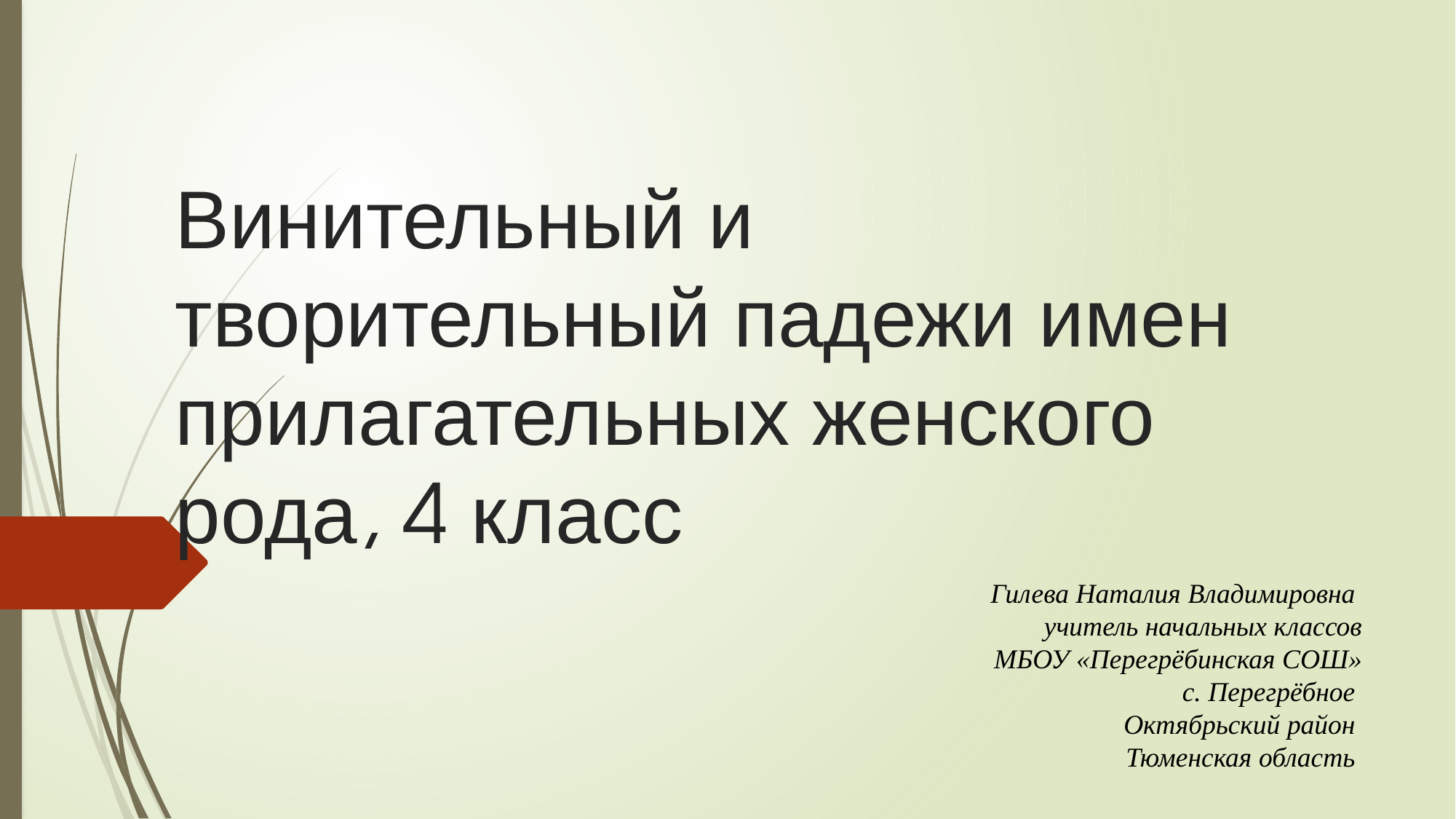

# Винительный и творительный падежи имен прилагательных женского рода, 4 класс
Гилева Наталия Владимировна
учитель начальных классов
 МБОУ «Перегрёбинская СОШ»
с. Перегрёбное
Октябрьский район
Тюменская область